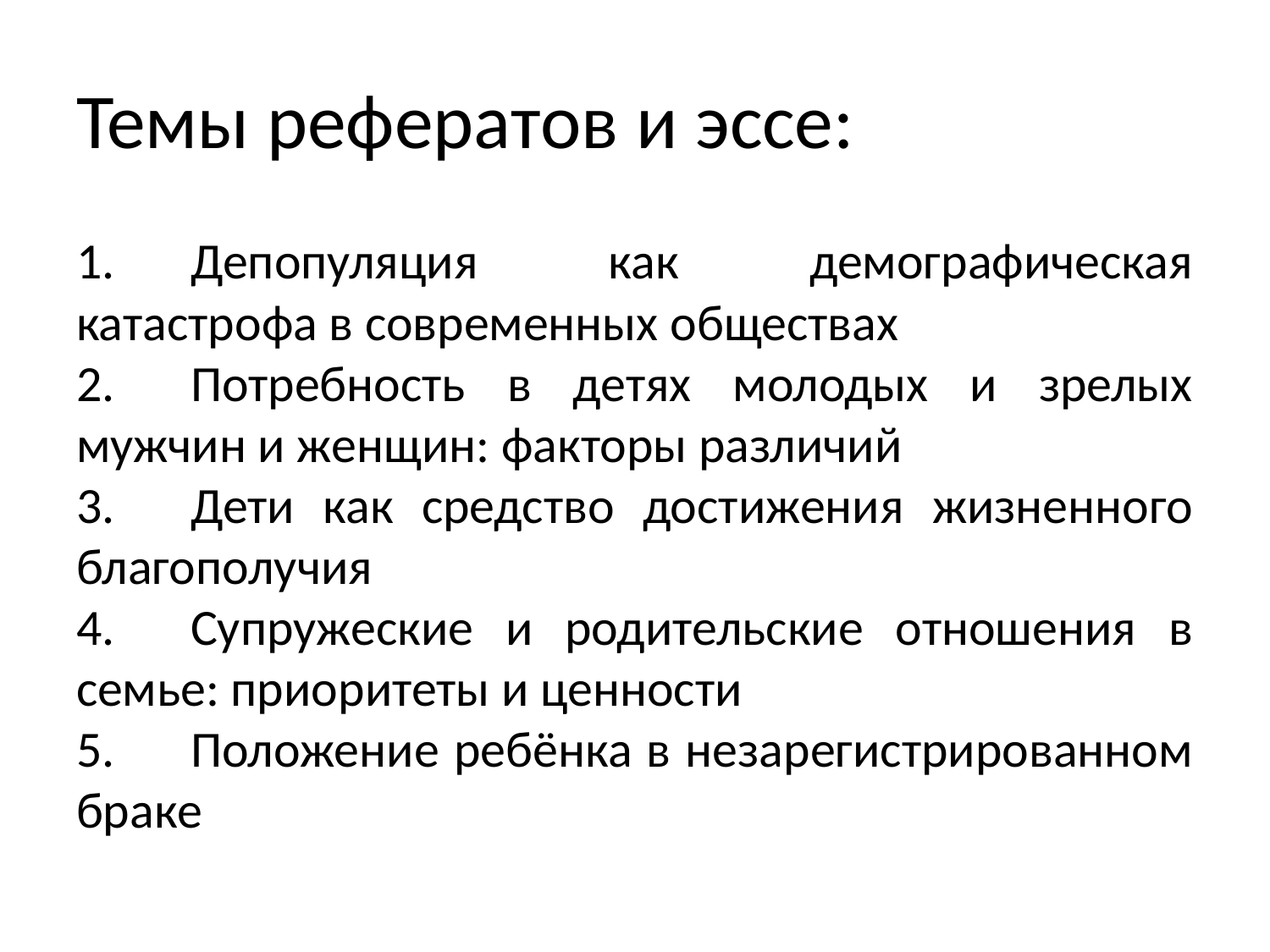

# Темы рефератов и эссе:
1.	Депопуляция как демографическая катастрофа в современных обществах
2.	Потребность в детях молодых и зрелых мужчин и женщин: факторы различий
3.	Дети как средство достижения жизненного благополучия
4.	Супружеские и родительские отношения в семье: приоритеты и ценности
5.	Положение ребёнка в незарегистрированном браке